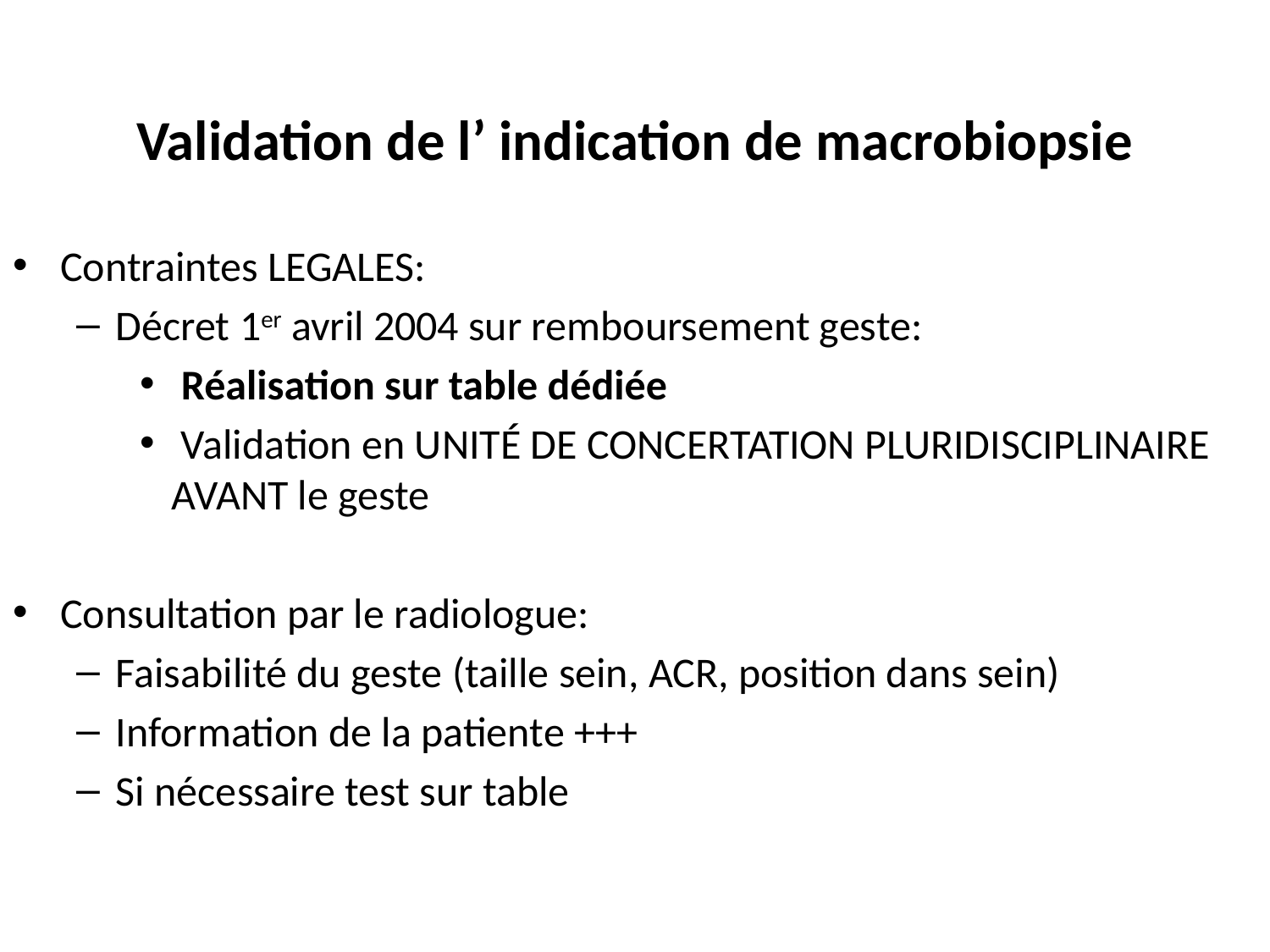

# Validation de l’ indication de macrobiopsie
Contraintes LEGALES:
Décret 1er avril 2004 sur remboursement geste:
 Réalisation sur table dédiée
 Validation en UNITÉ DE CONCERTATION PLURIDISCIPLINAIRE AVANT le geste

Consultation par le radiologue:
Faisabilité du geste (taille sein, ACR, position dans sein)
Information de la patiente +++
Si nécessaire test sur table